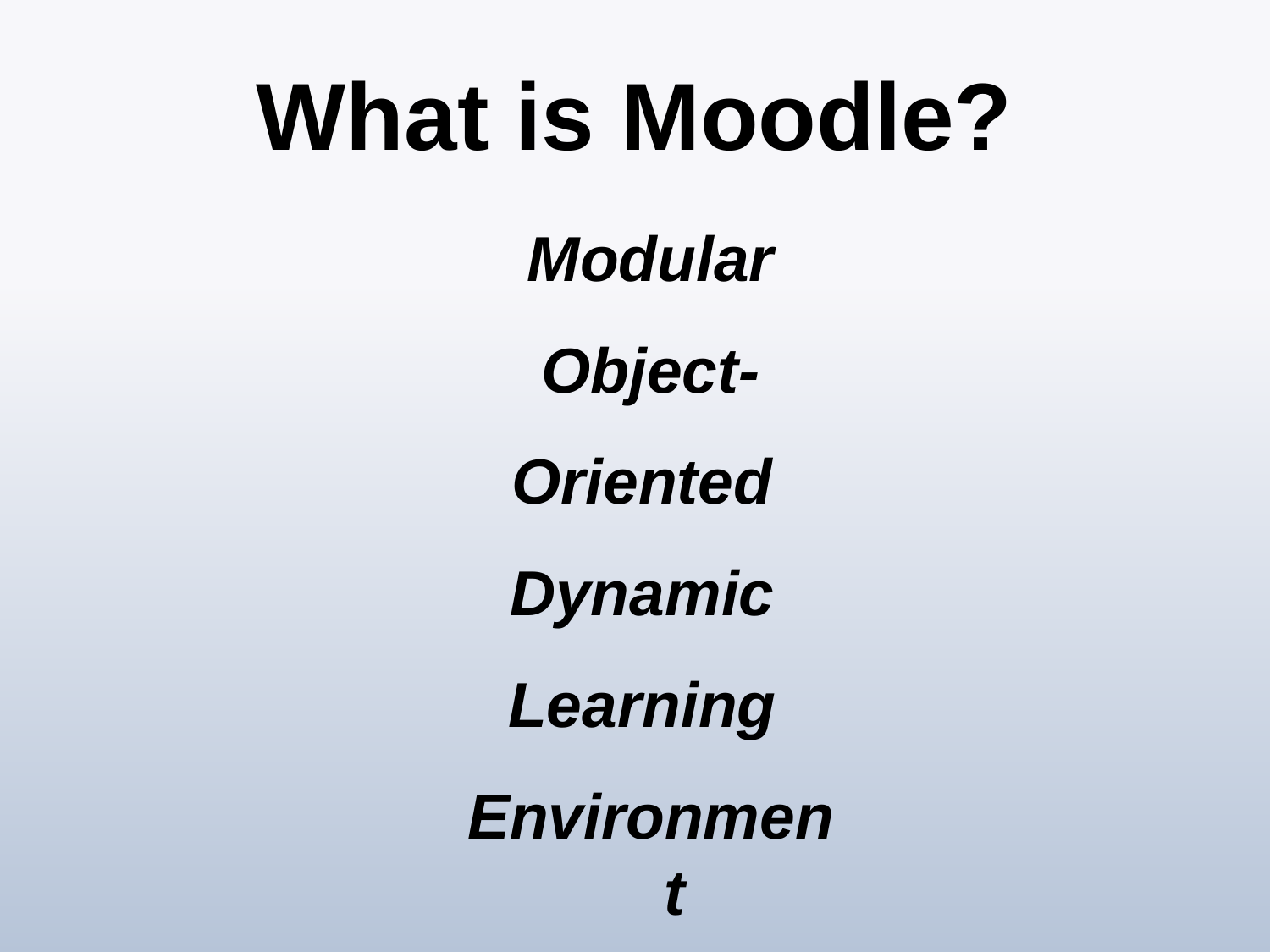

# What is Moodle?
 Modular
Object-
Oriented
Dynamic
Learning
Environment